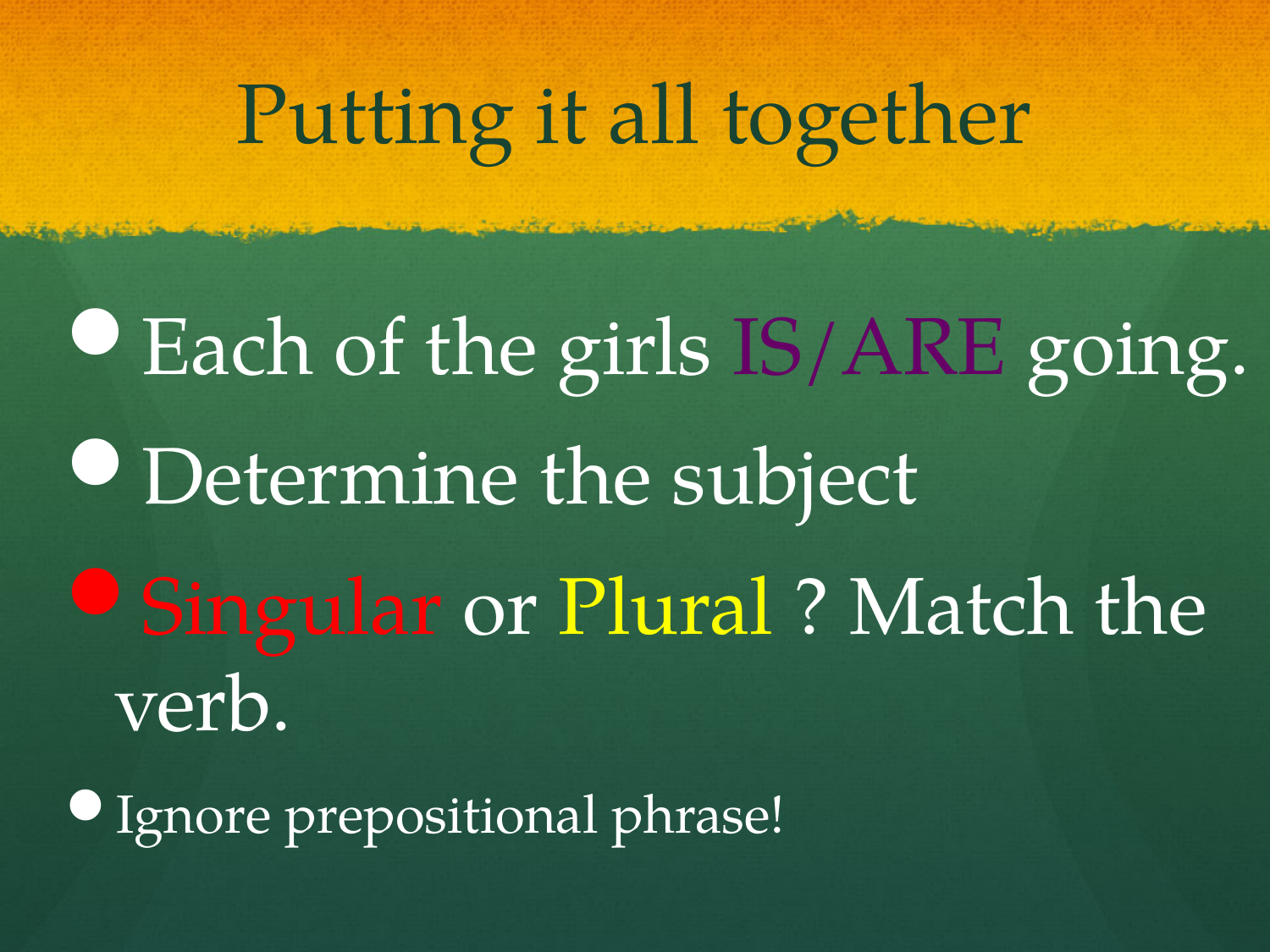

# Putting it all together
Each of the girls IS/ARE going.
Determine the subject
Singular or Plural ? Match the verb.
Ignore prepositional phrase!